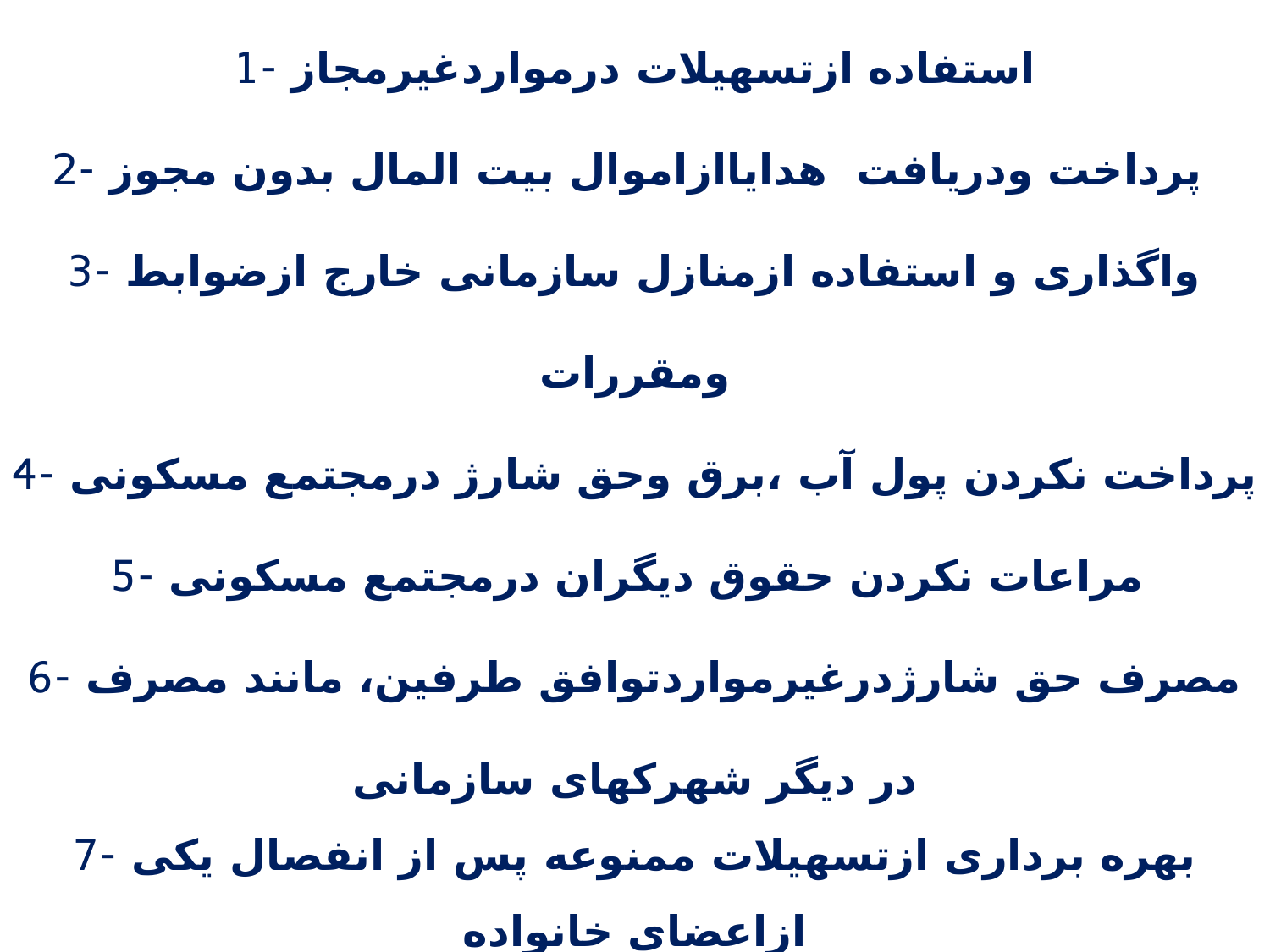

1- استفاده ازتسهیلات درمواردغیرمجاز
2- پرداخت ودریافت  هدایاازاموال بیت المال بدون مجوز
3- واگذاری و استفاده ازمنازل سازمانی خارج ازضوابط ومقررات
4- پرداخت نکردن پول آب ،برق وحق شارژ درمجتمع مسکونی
5- مراعات نکردن حقوق دیگران درمجتمع مسکونی
6- مصرف حق شارژدرغیرمواردتوافق طرفین، مانند مصرف در دیگر شهرکهای سازمانی
7- بهره برداری ازتسهیلات ممنوعه پس از انفصال یکی ازاعضای خانواده